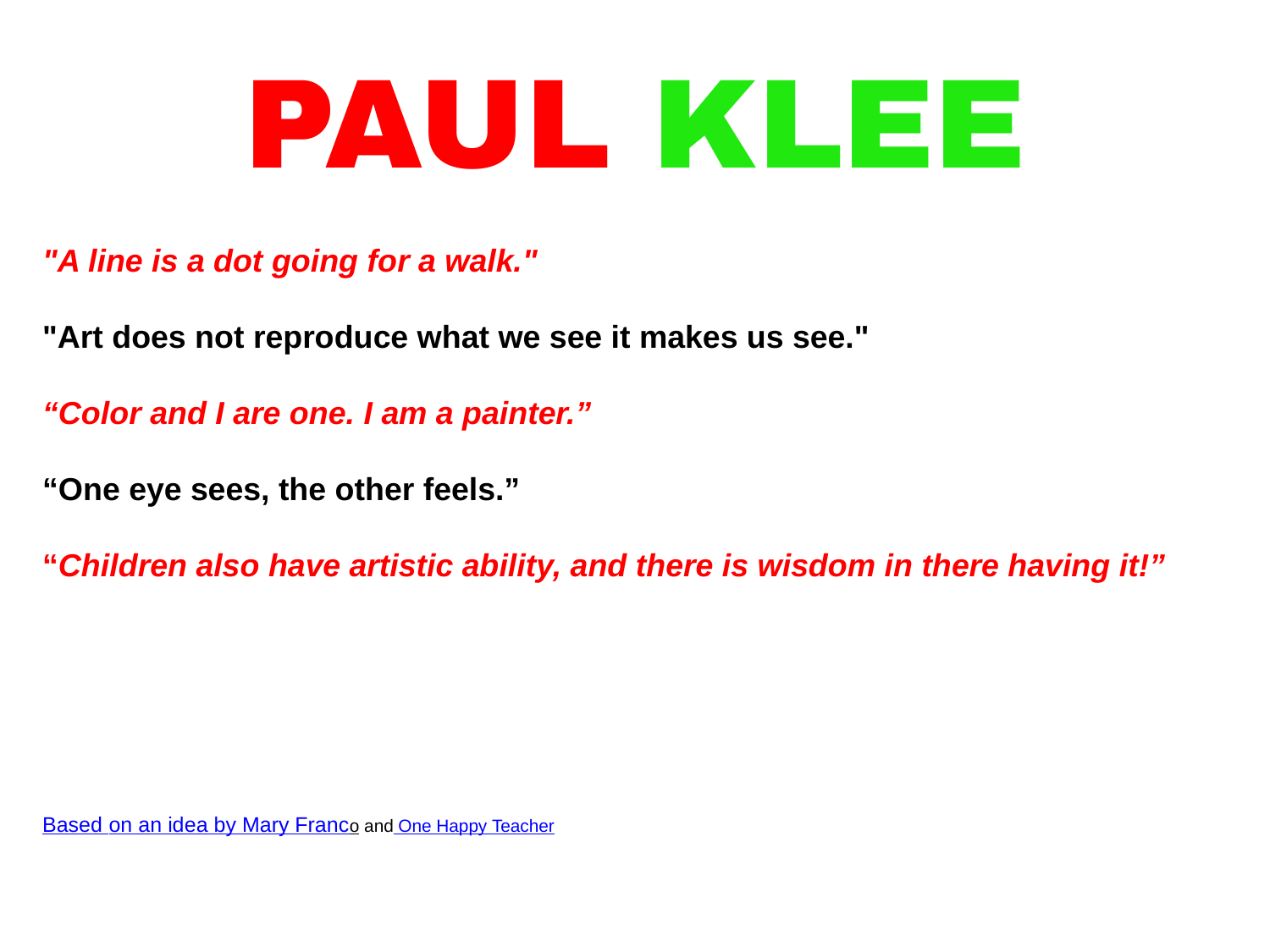

# PAUL KLEE
"A line is a dot going for a walk."

"Art does not reproduce what we see it makes us see."

“Color and I are one. I am a painter.”

“One eye sees, the other feels.”

“Children also have artistic ability, and there is wisdom in there having it!”

Based on an idea by Mary Franco and One Happy Teacher